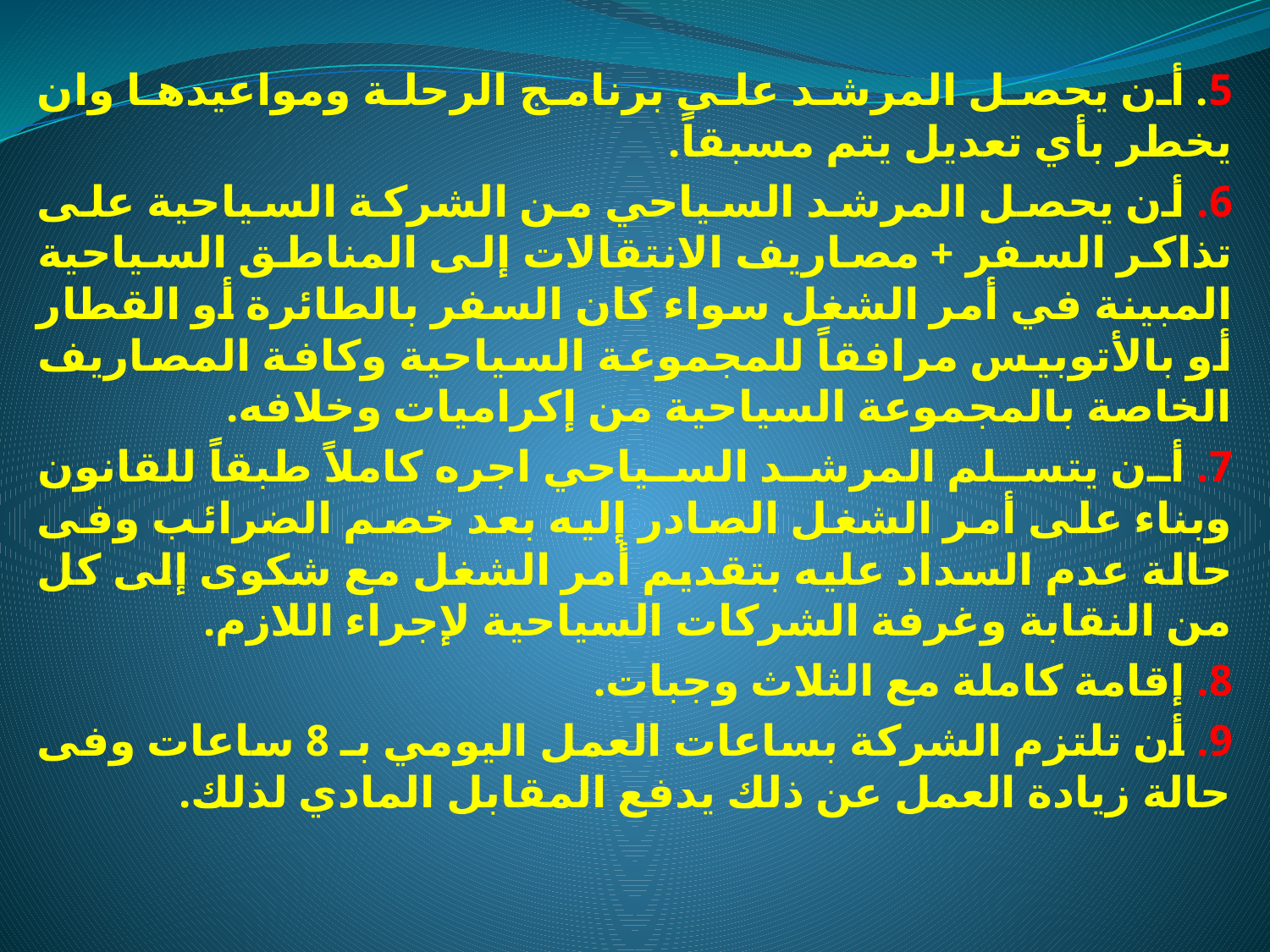

5. أن يحصل المرشد على برنامج الرحلة ومواعيدها وان يخطر بأي تعديل يتم مسبقاً.
6. أن يحصل المرشد السياحي من الشركة السياحية على تذاكر السفر + مصاريف الانتقالات إلى المناطق السياحية المبينة في أمر الشغل سواء كان السفر بالطائرة أو القطار أو بالأتوبيس مرافقاً للمجموعة السياحية وكافة المصاريف الخاصة بالمجموعة السياحية من إكراميات وخلافه.
7. أن يتسلم المرشد السياحي اجره كاملاً طبقاً للقانون وبناء على أمر الشغل الصادر إليه بعد خصم الضرائب وفى حالة عدم السداد عليه بتقديم أمر الشغل مع شكوى إلى كل من النقابة وغرفة الشركات السياحية لإجراء اللازم.
8. إقامة كاملة مع الثلاث وجبات.
9. أن تلتزم الشركة بساعات العمل اليومي بـ 8 ساعات وفى حالة زيادة العمل عن ذلك يدفع المقابل المادي لذلك.